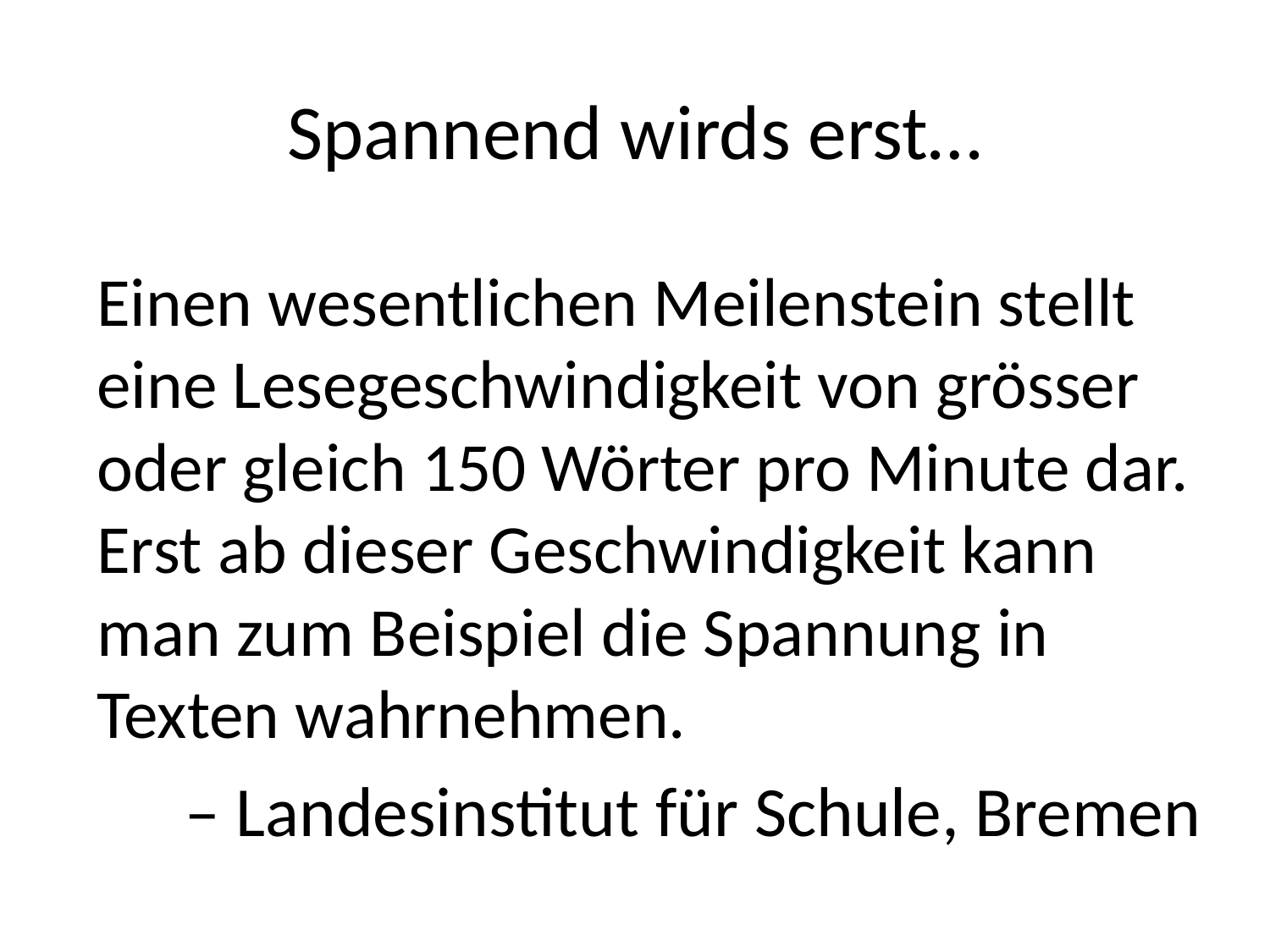

# Spannend wirds erst…

Einen wesentlichen Meilenstein stellt eine Lesegeschwindigkeit von grösser oder gleich 150 Wörter pro Minute dar. Erst ab dieser Geschwindigkeit kann man zum Beispiel die Spannung in Texten wahrnehmen.
– Landesinstitut für Schule, Bremen